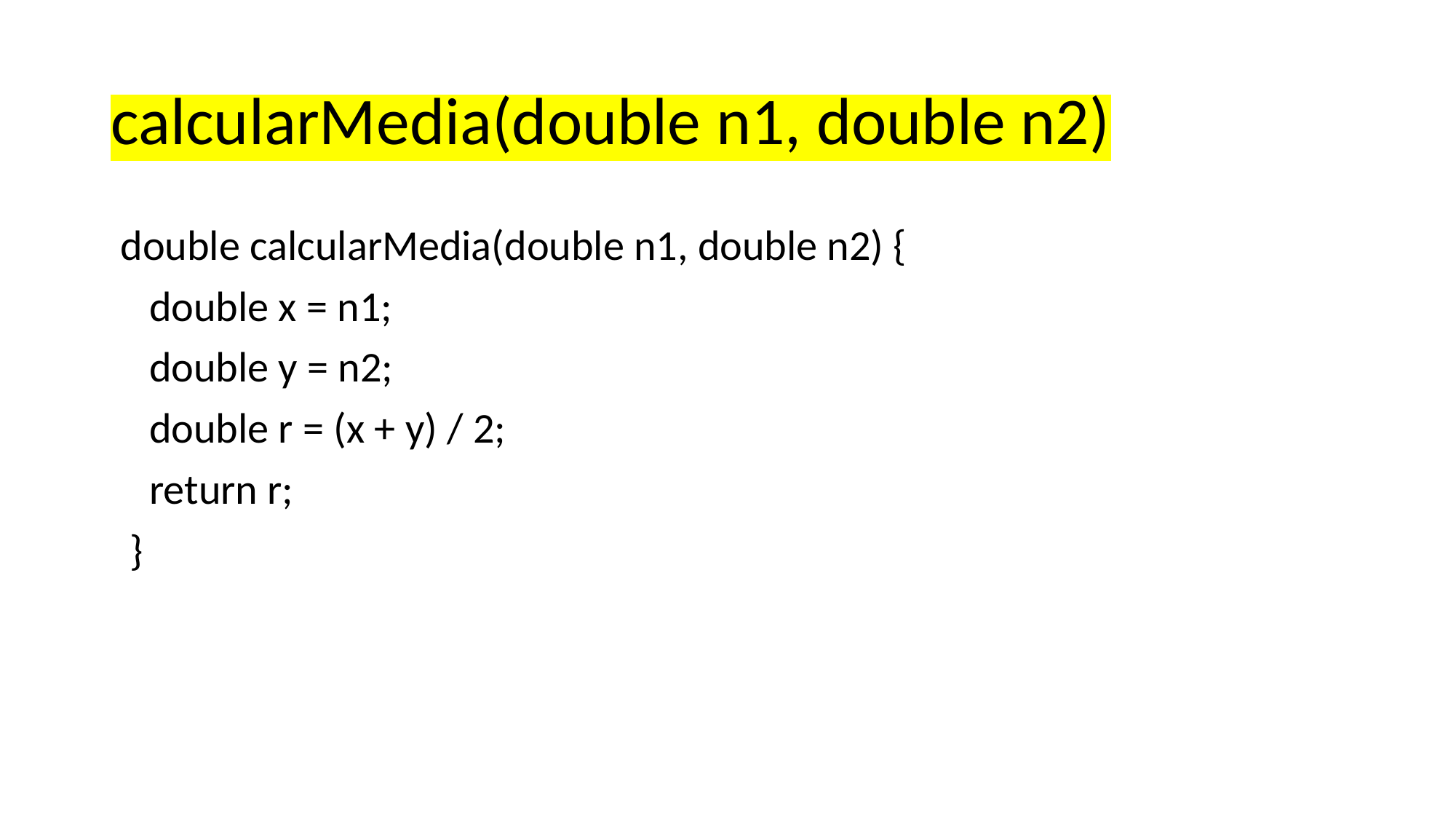

# calcularMedia(double n1, double n2)
 double calcularMedia(double n1, double n2) {
    double x = n1;
    double y = n2;
    double r = (x + y) / 2;
    return r;
  }